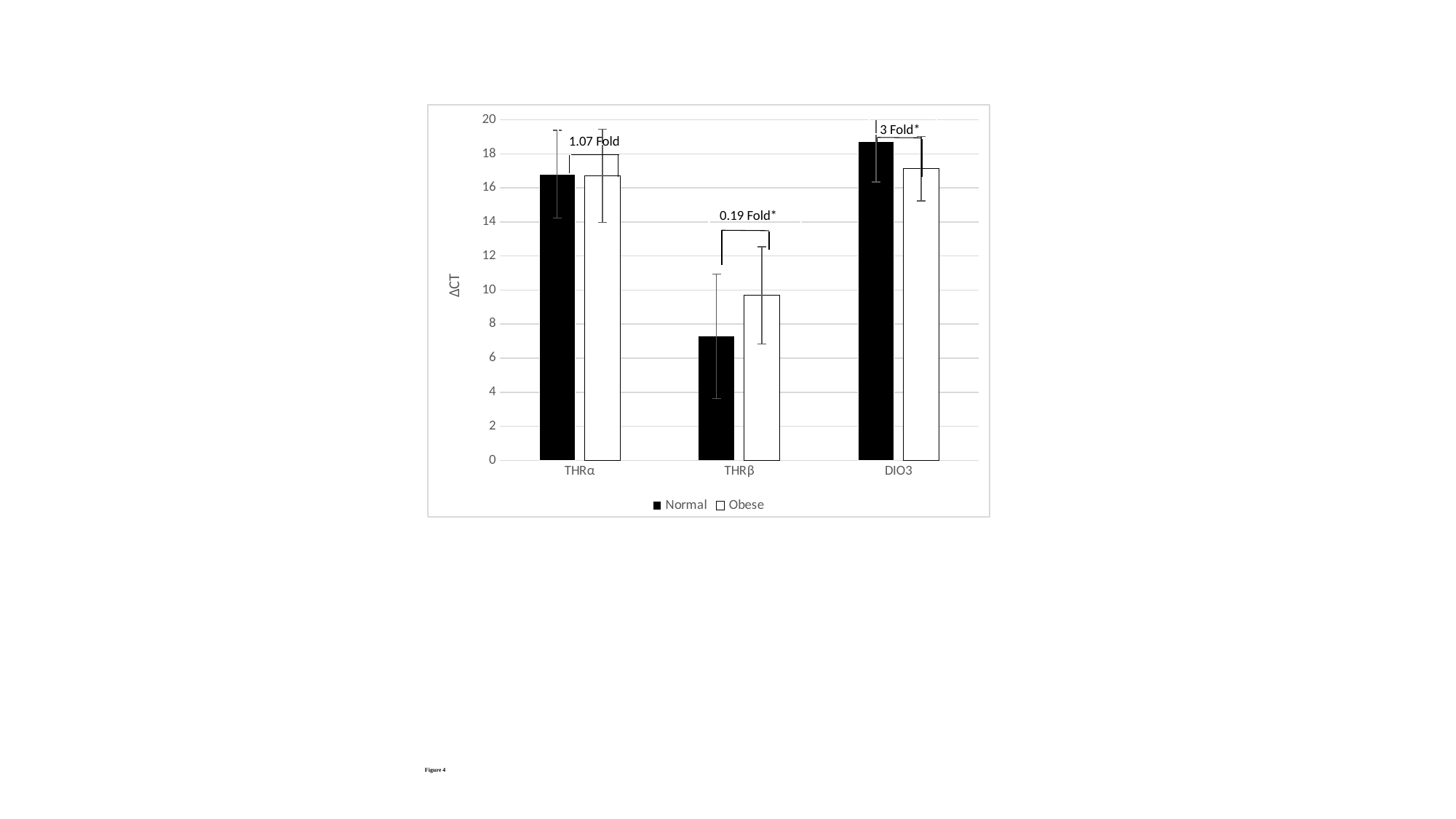

### Chart

| Category | Normal | Obese |
|---|---|---|
| THRα | 16.8 | 16.71 |
| THRβ | 7.28 | 9.69 |
| DIO3 | 18.7 | 17.12 |
3 Fold*
1.07 Fold
0.19 Fold*
# Figure 4